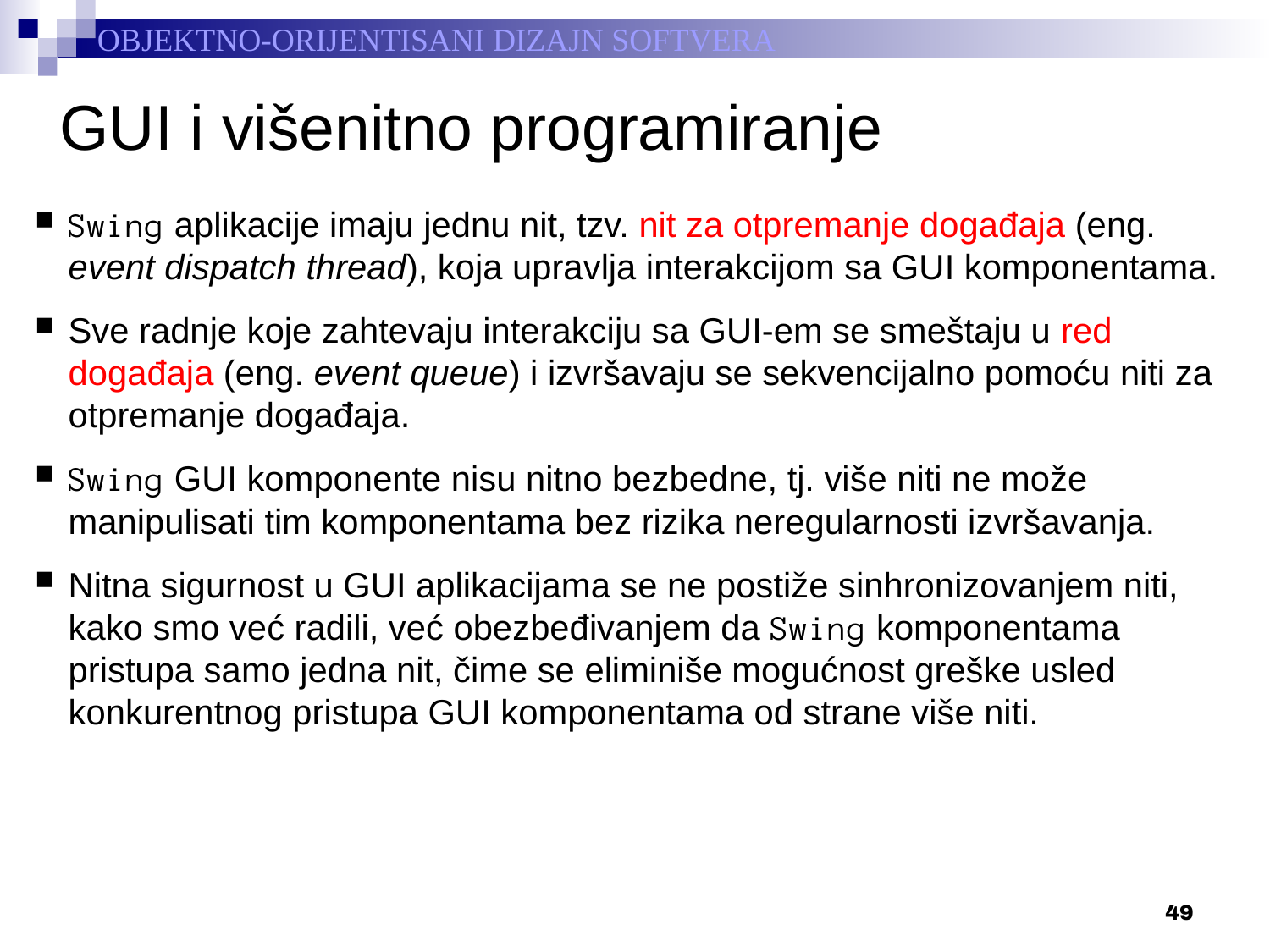

# GUI i višenitno programiranje
Swing aplikacije imaju jednu nit, tzv. nit za otpremanje događaja (eng. event dispatch thread), koja upravlja interakcijom sa GUI komponentama.
Sve radnje koje zahtevaju interakciju sa GUI-em se smeštaju u red događaja (eng. event queue) i izvršavaju se sekvencijalno pomoću niti za otpremanje događaja.
Swing GUI komponente nisu nitno bezbedne, tj. više niti ne može manipulisati tim komponentama bez rizika neregularnosti izvršavanja.
Nitna sigurnost u GUI aplikacijama se ne postiže sinhronizovanjem niti, kako smo već radili, već obezbeđivanjem da Swing komponentama pristupa samo jedna nit, čime se eliminiše mogućnost greške usled konkurentnog pristupa GUI komponentama od strane više niti.
49